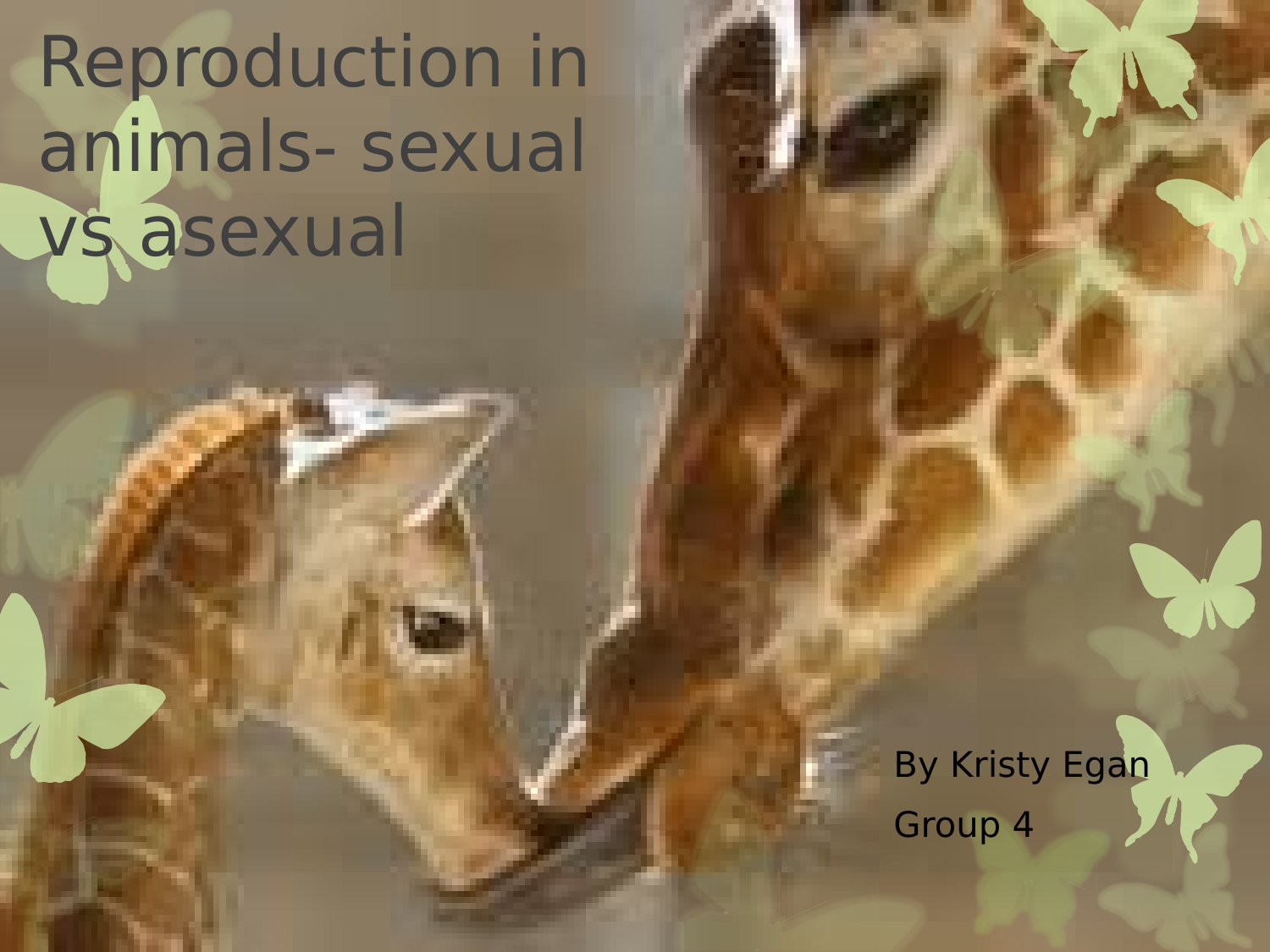

# Reproduction in animals- sexual vs asexual
By Kristy Egan
Group 4